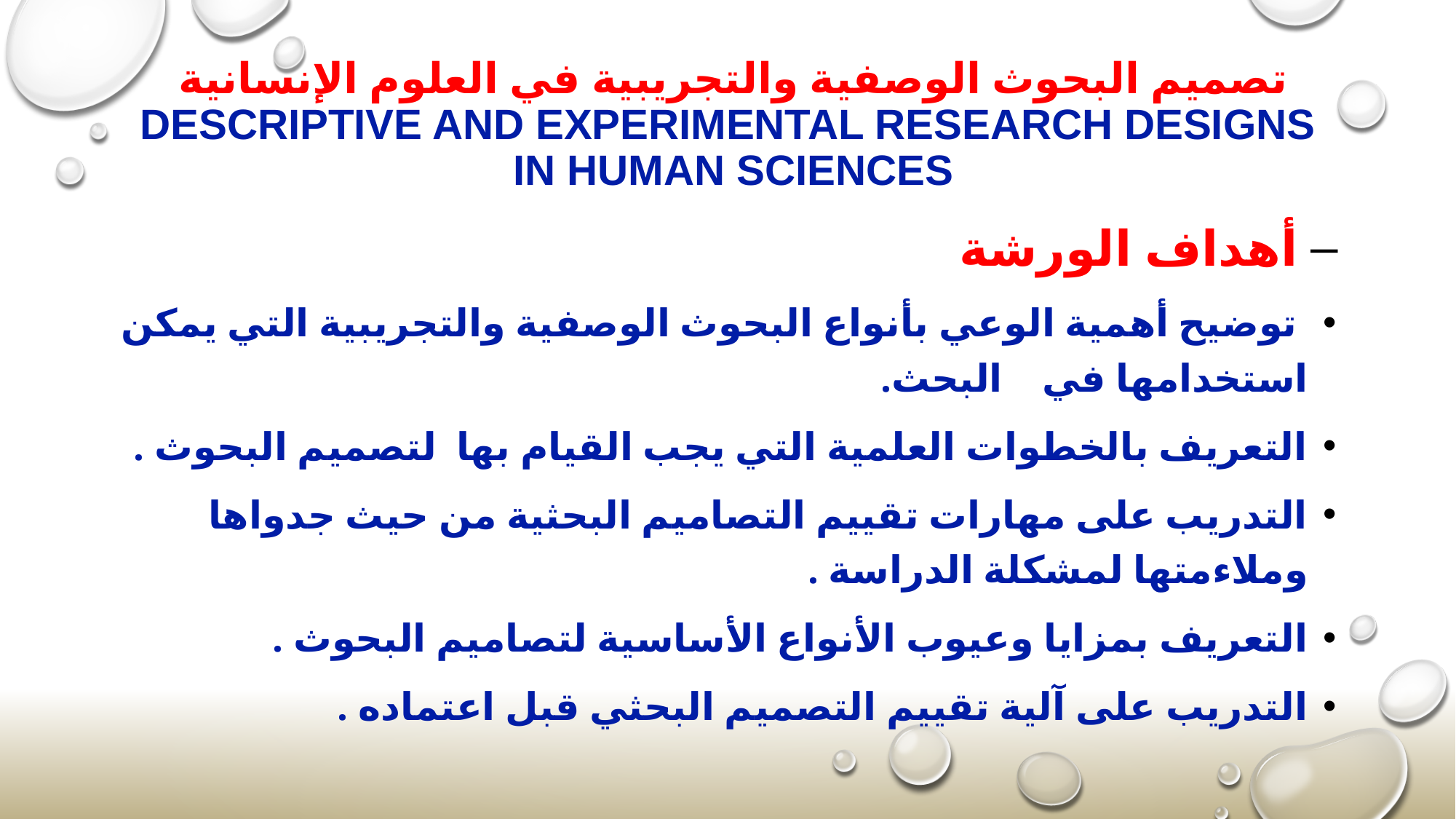

# تصميم البحوث الوصفية والتجريبية في العلوم الإنسانية Descriptive and Experimental Research Designs in Human Sciences
أهداف الورشة
 توضيح أهمية الوعي بأنواع البحوث الوصفية والتجريبية التي يمكن استخدامها في    البحث.
التعريف بالخطوات العلمية التي يجب القيام بها  لتصميم البحوث .
التدريب على مهارات تقييم التصاميم البحثية من حيث جدواها وملاءمتها لمشكلة الدراسة .
التعريف بمزايا وعيوب الأنواع الأساسية لتصاميم البحوث .
التدريب على آلية تقييم التصميم البحثي قبل اعتماده .